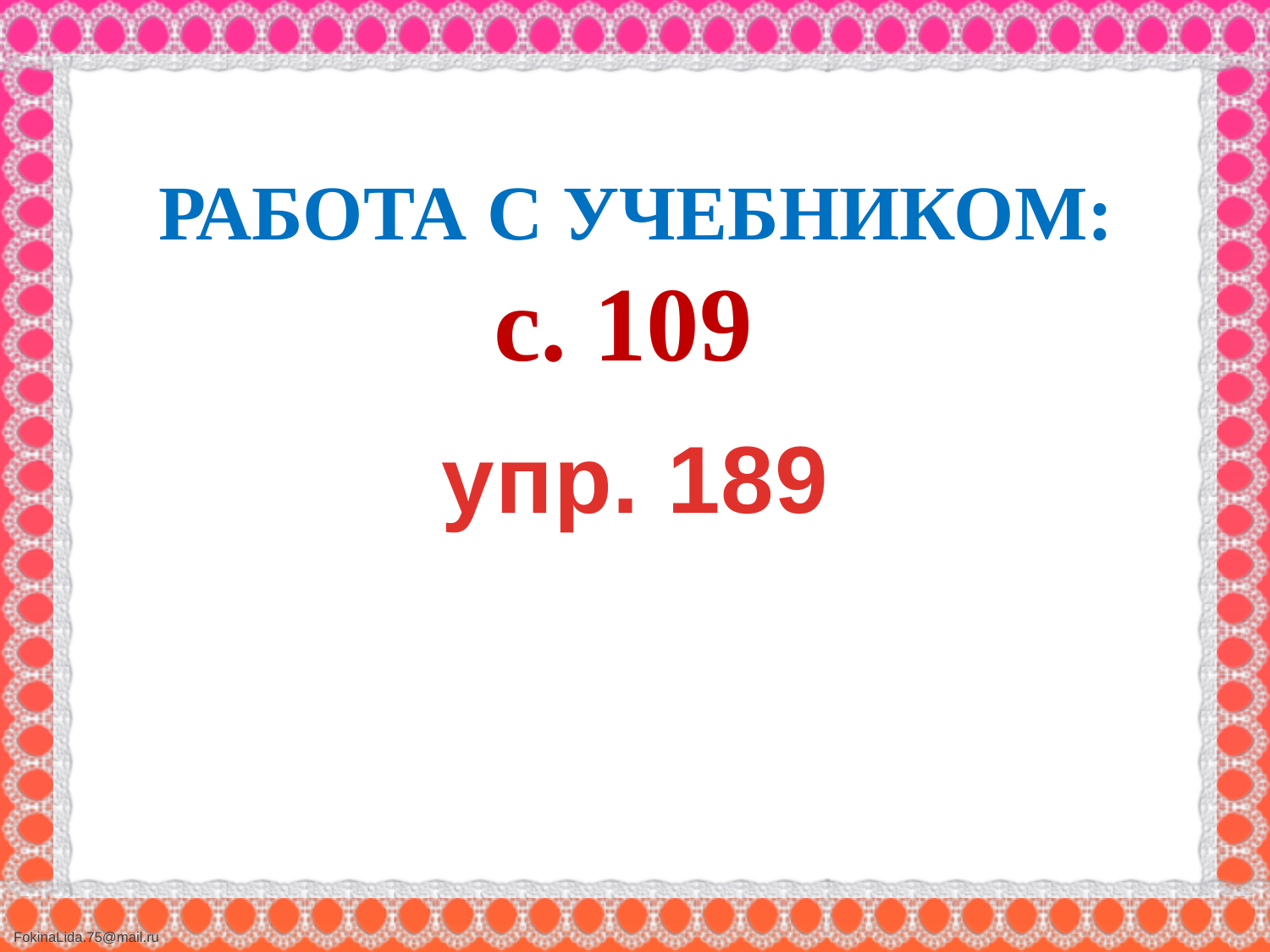

# РАБОТА С УЧЕБНИКОМ: с. 109
упр. 189